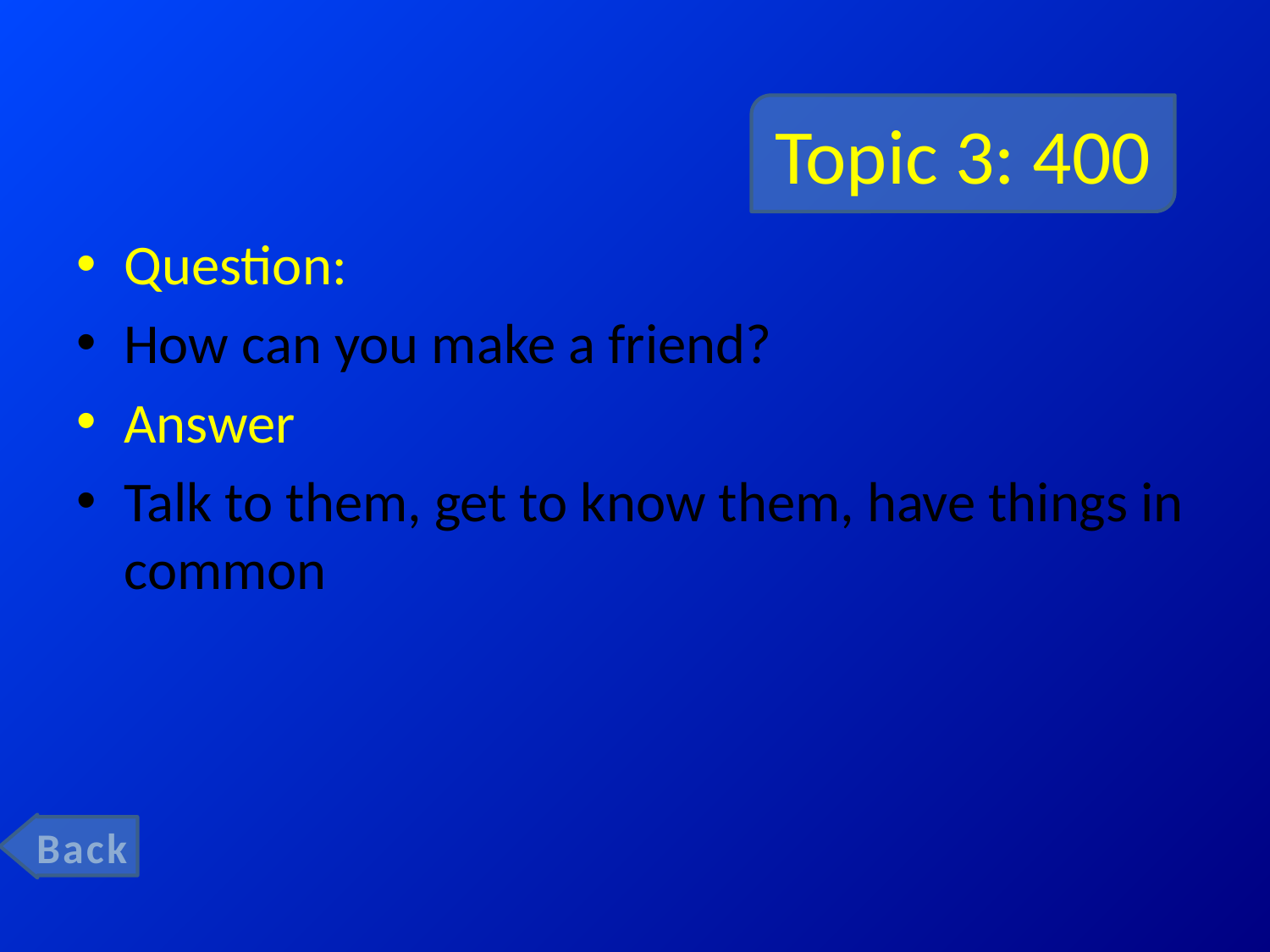

# Topic 3: 400

Question:
How can you make a friend?
Answer
Talk to them, get to know them, have things in common

Back